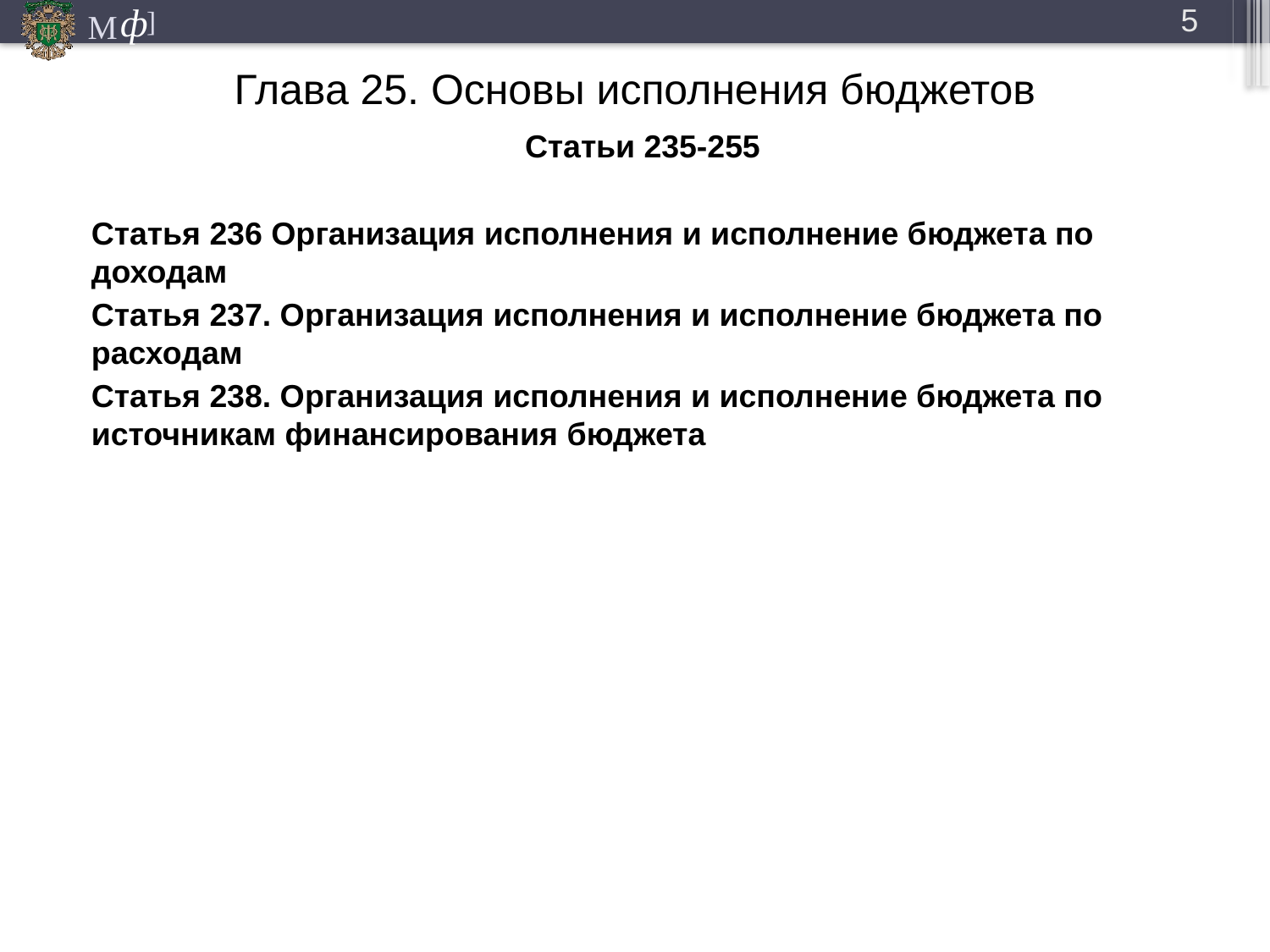

5
# Глава 25. Основы исполнения бюджетов
Статьи 235-255

Статья 236 Организация исполнения и исполнение бюджета по доходам
Статья 237. Организация исполнения и исполнение бюджета по расходам
Статья 238. Организация исполнения и исполнение бюджета по источникам финансирования бюджета